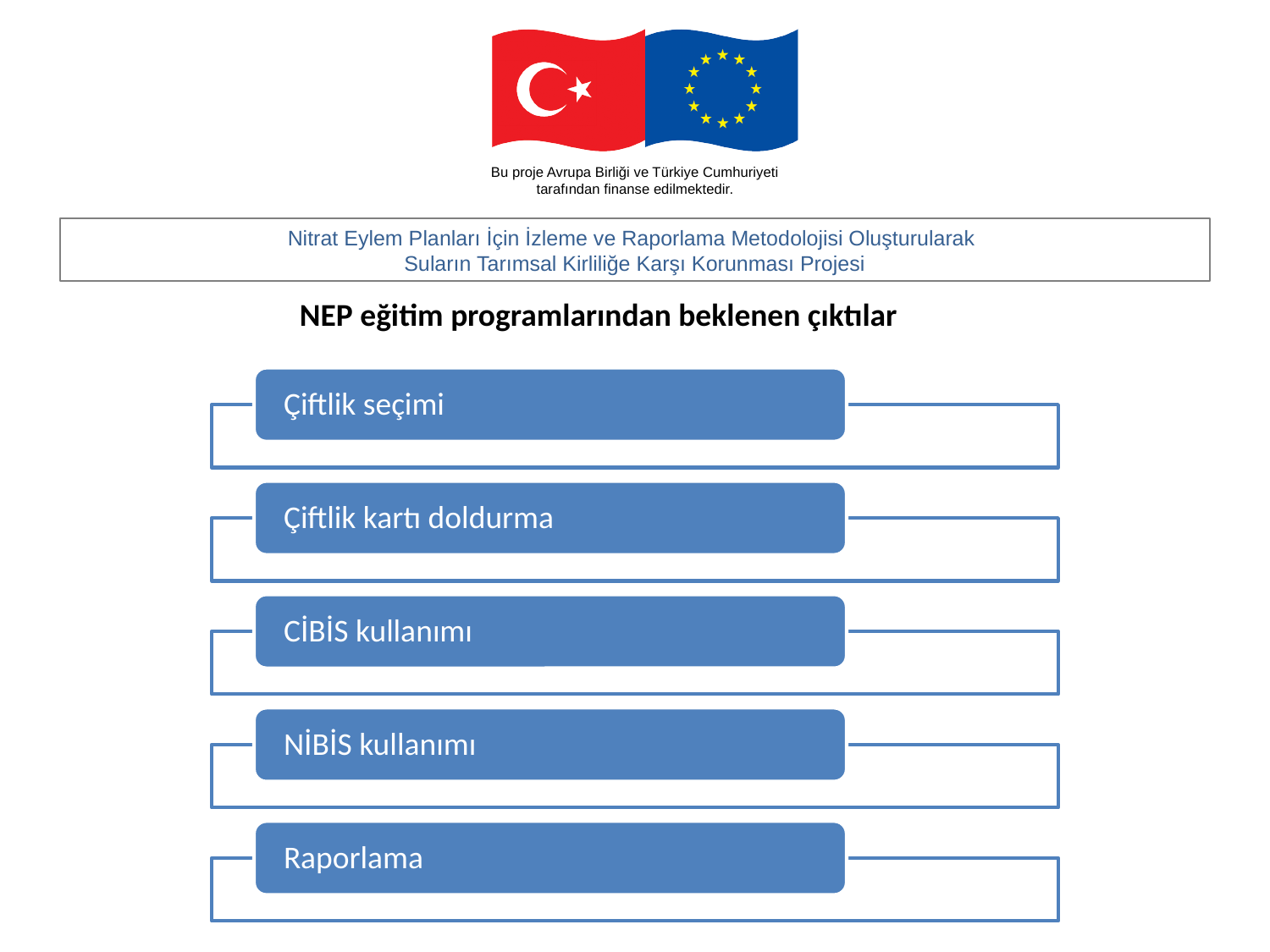

#
NEP eğitim programlarından beklenen çıktılar
Çiftlik seçimi
Çiftlik kartı doldurma
CİBİS kullanımı
NİBİS kullanımı
Raporlama